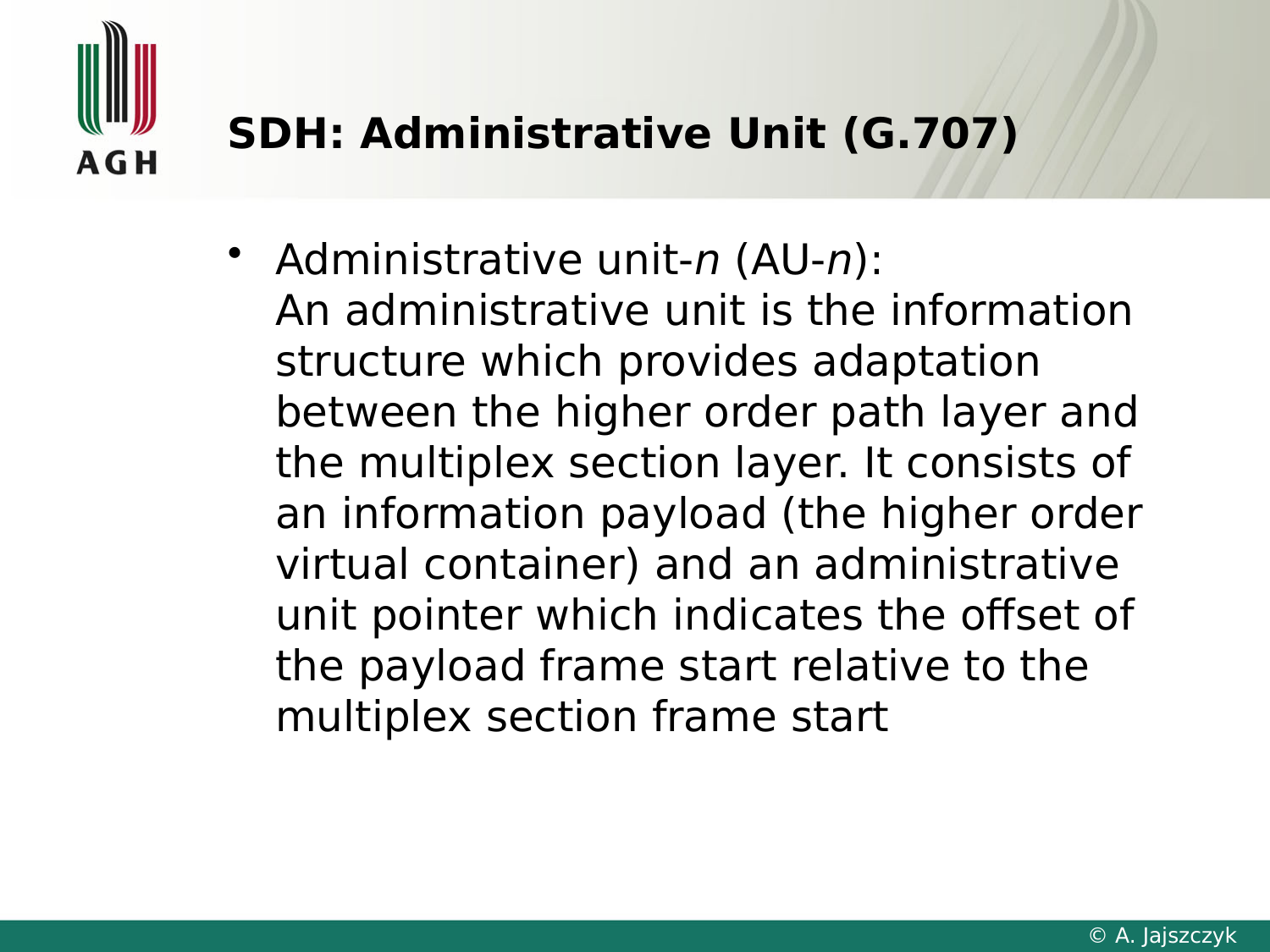

# SDH: Administrative Unit (G.707)
Administrative unit-n (AU-n):
An administrative unit is the information structure which provides adaptation between the higher order path layer and the multiplex section layer. It consists of an information payload (the higher order virtual container) and an administrative unit pointer which indicates the offset of the payload frame start relative to the multiplex section frame start